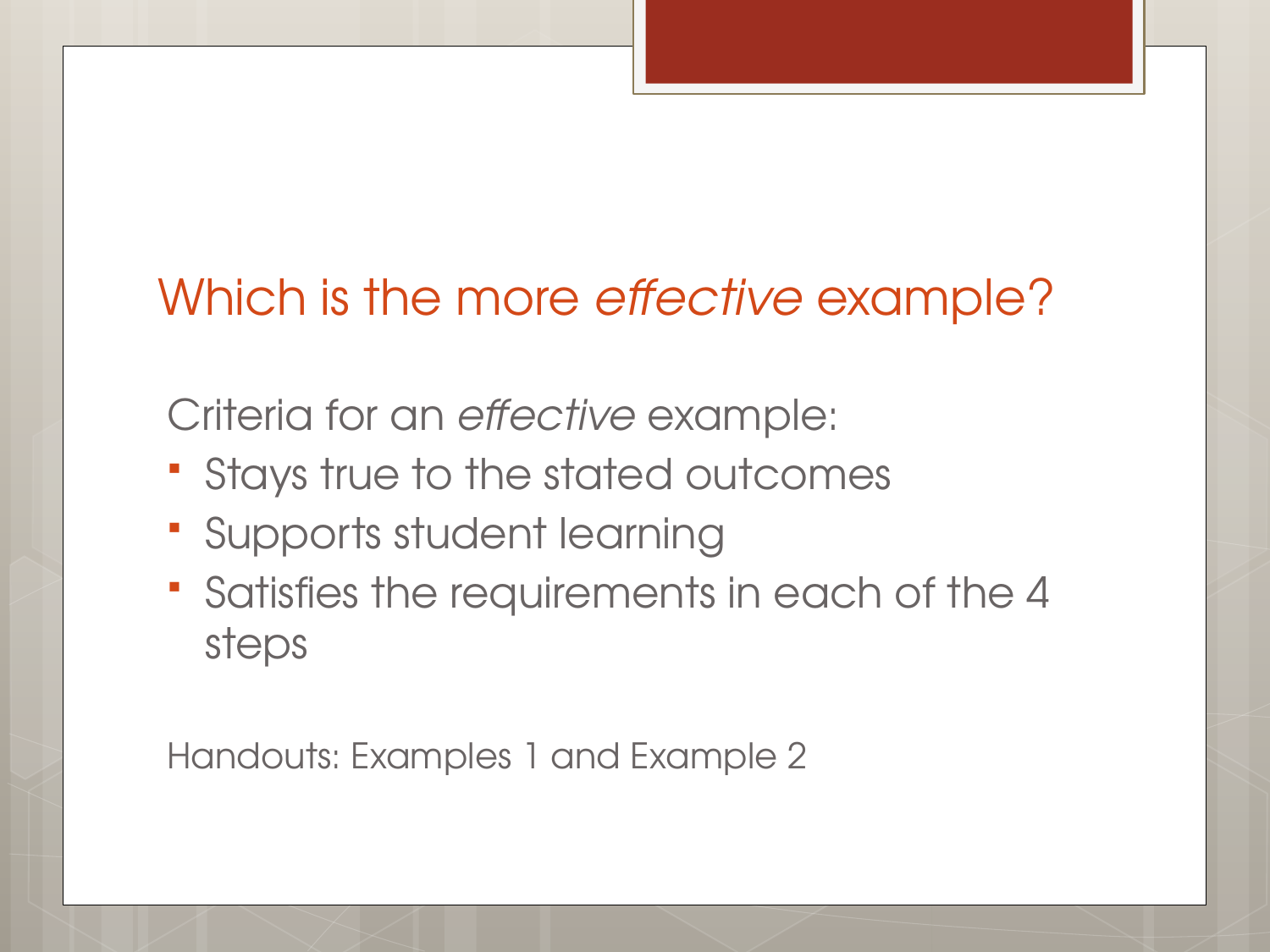

# Which is the more effective example?

Criteria for an effective example:
Stays true to the stated outcomes
Supports student learning
Satisfies the requirements in each of the 4 steps

Handouts: Examples 1 and Example 2